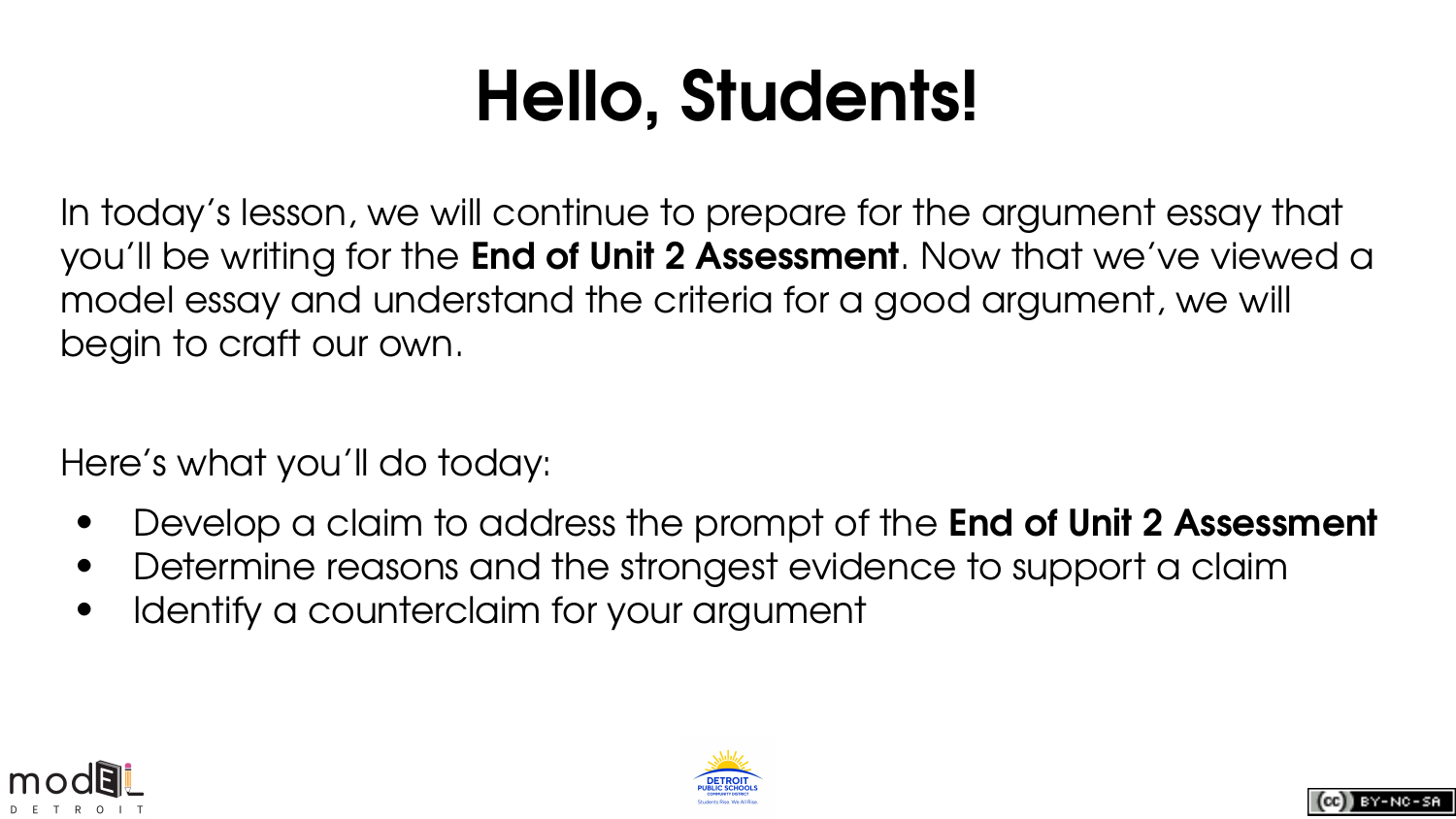

# Hello, Students!
In today’s lesson, we will continue to prepare for the argument essay that you’ll be writing for the End of Unit 2 Assessment. Now that we’ve viewed a model essay and understand the criteria for a good argument, we will begin to craft our own.

Here’s what you’ll do today:
Develop a claim to address the prompt of the End of Unit 2 Assessment
Determine reasons and the strongest evidence to support a claim
Identify a counterclaim for your argument